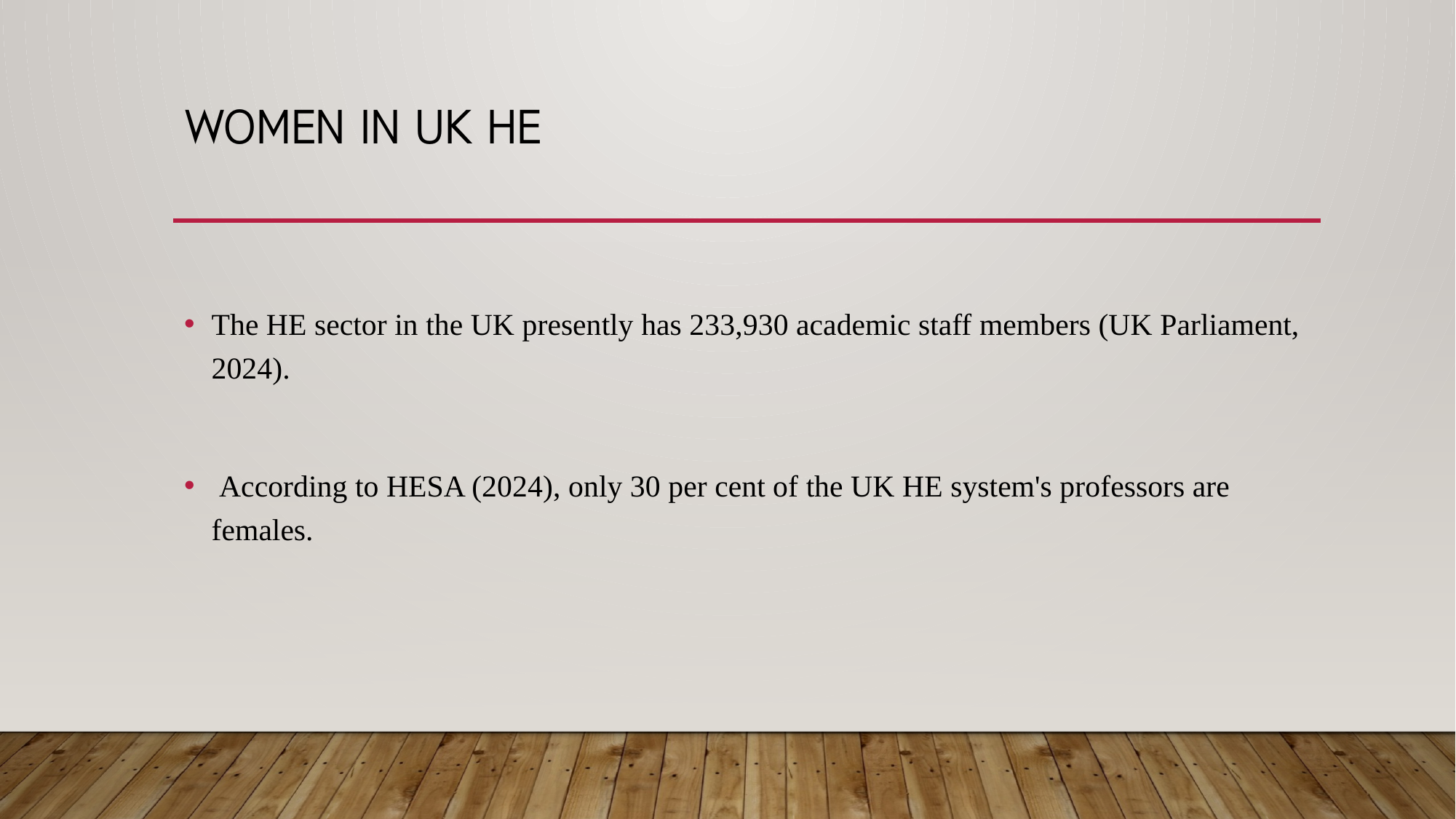

# WOMEN IN UK HE

The HE sector in the UK presently has 233,930 academic staff members (UK Parliament, 2024).

 According to HESA (2024), only 30 per cent of the UK HE system's professors are females.